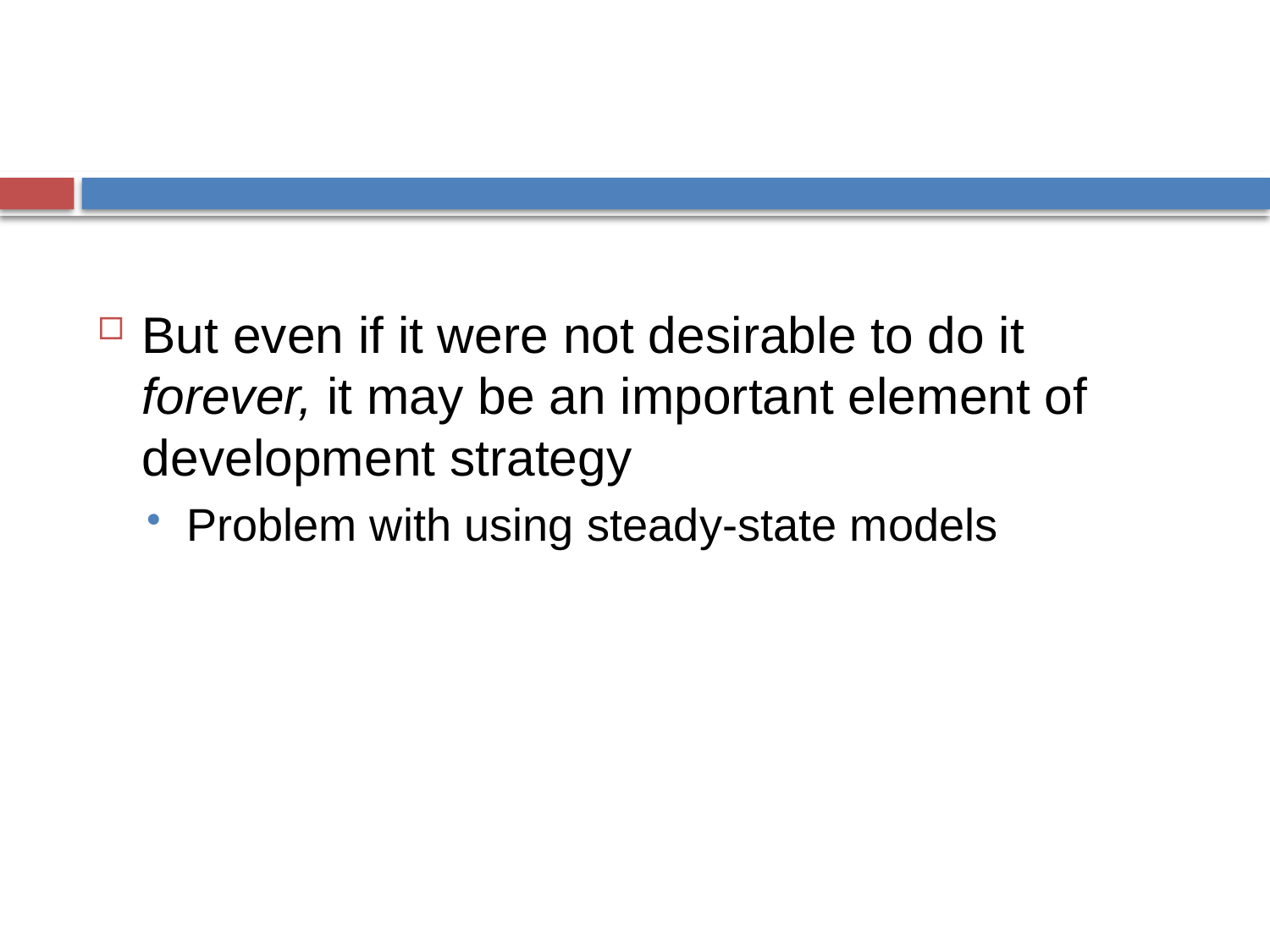

#

But even if it were not desirable to do it forever, it may be an important element of development strategy
Problem with using steady-state models